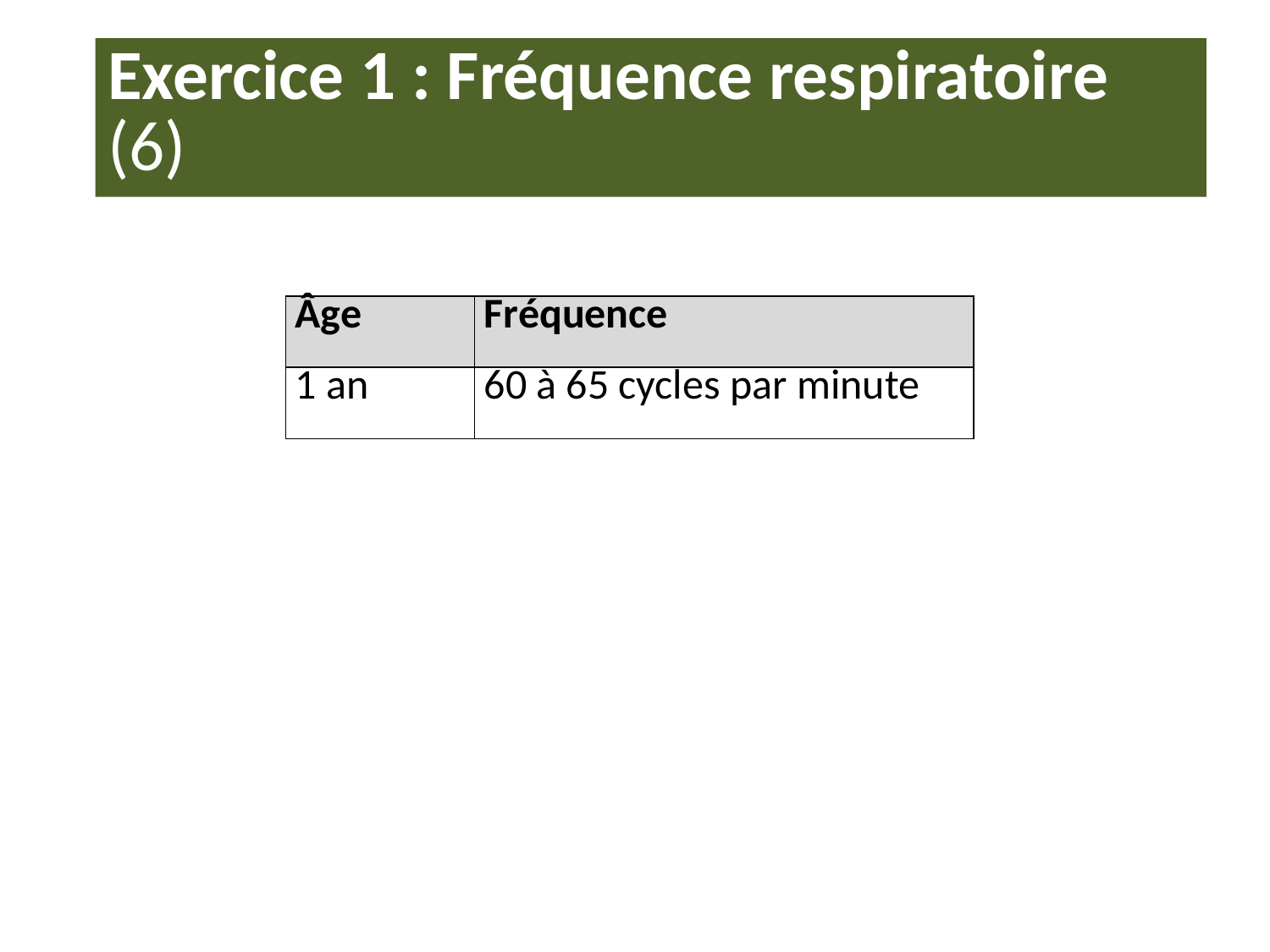

# Exercice 1 : Fréquence respiratoire (6)
| Âge | Fréquence |
| --- | --- |
| 1 an | 60 à 65 cycles par minute |